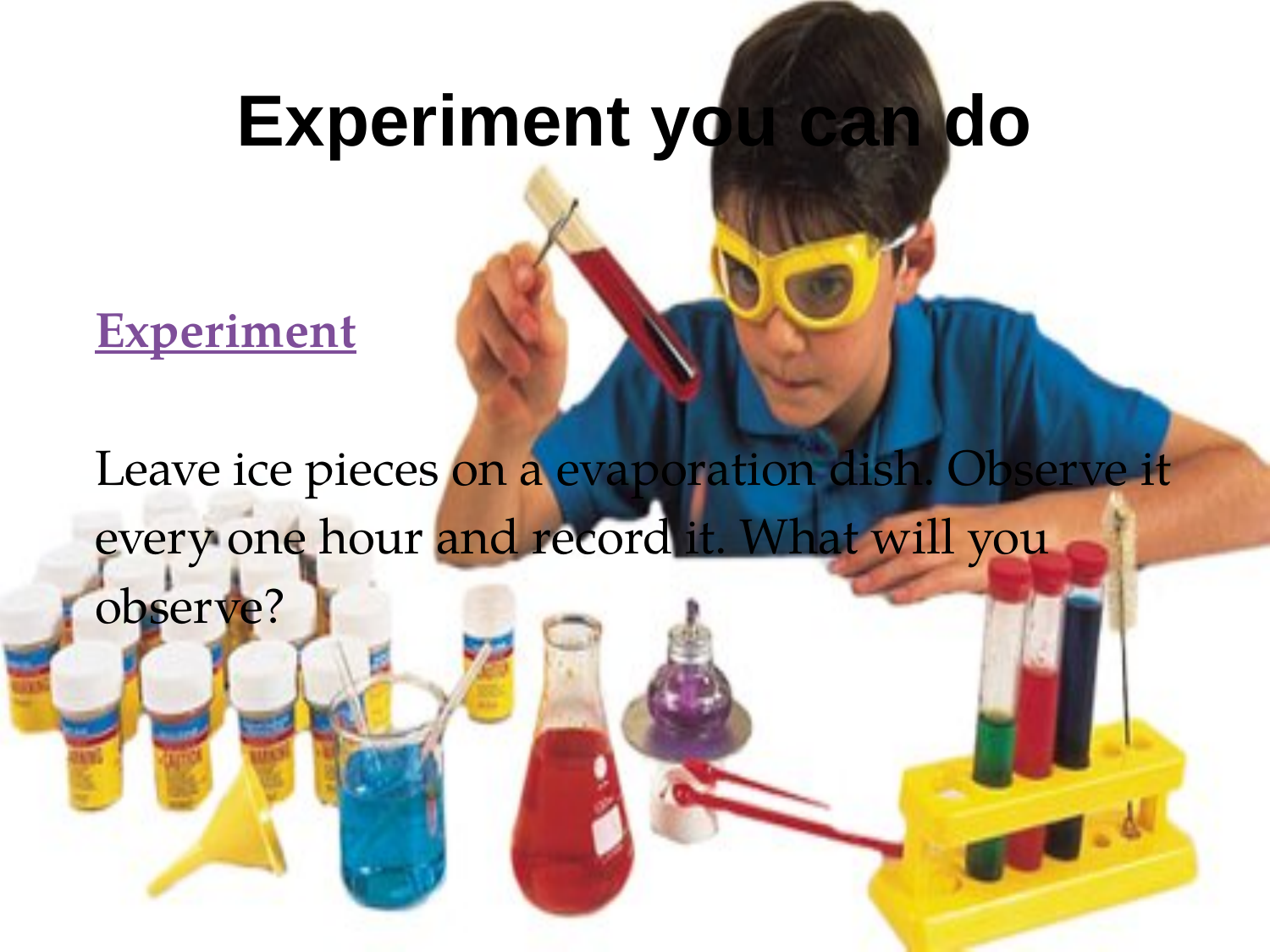

# Experiment you can do

Experiment

Leave ice pieces on a evaporation dish. Observe it
every one hour and record it. What will you
observe?